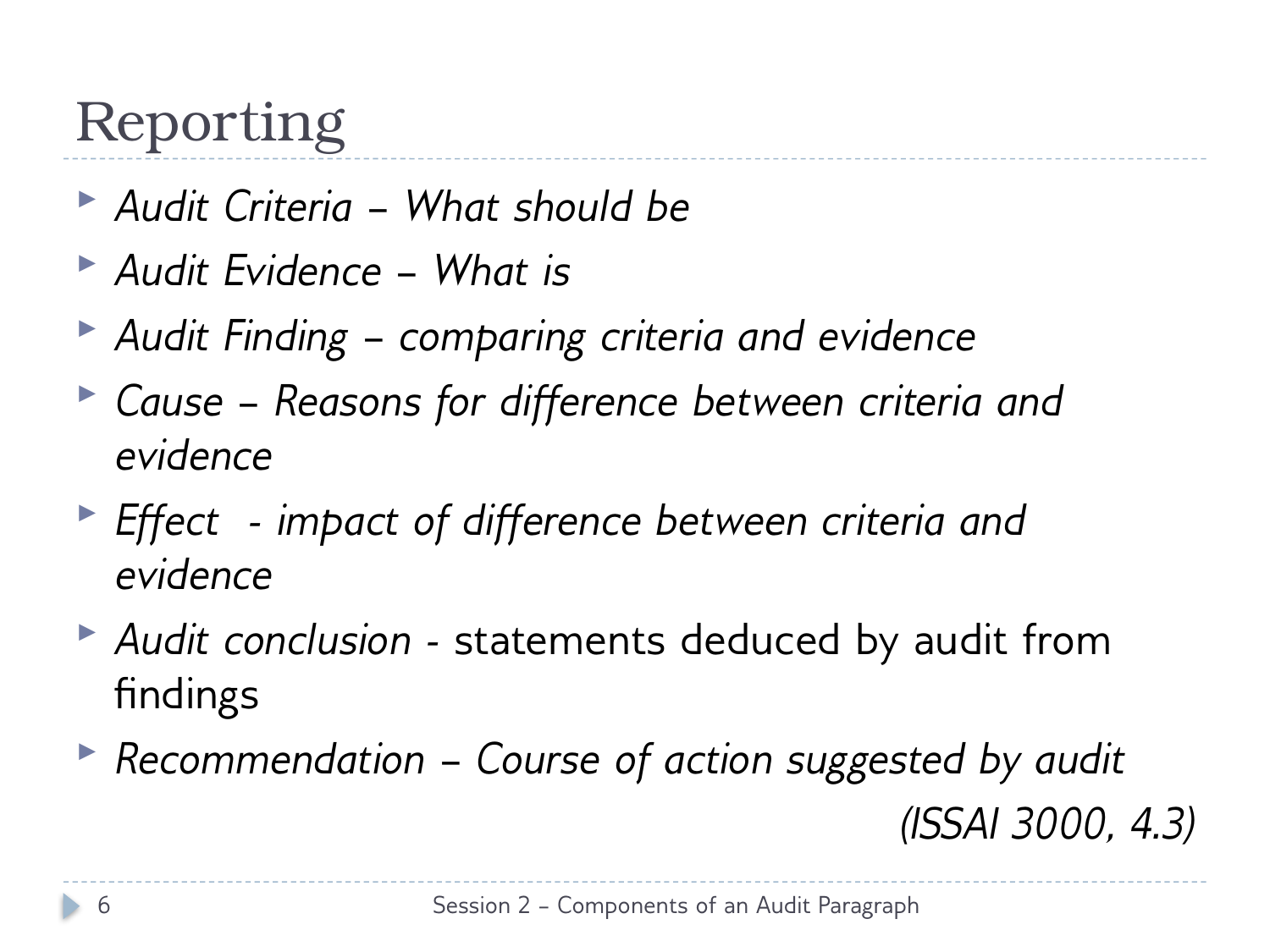

# Reporting
Audit Criteria – What should be
Audit Evidence – What is
Audit Finding – comparing criteria and evidence
Cause – Reasons for difference between criteria and evidence
Effect  - impact of difference between criteria and evidence
Audit conclusion - statements deduced by audit from findings
Recommendation – Course of action suggested by audit
(ISSAI 3000, 4.3)
6
Session 2 – Components of an Audit Paragraph